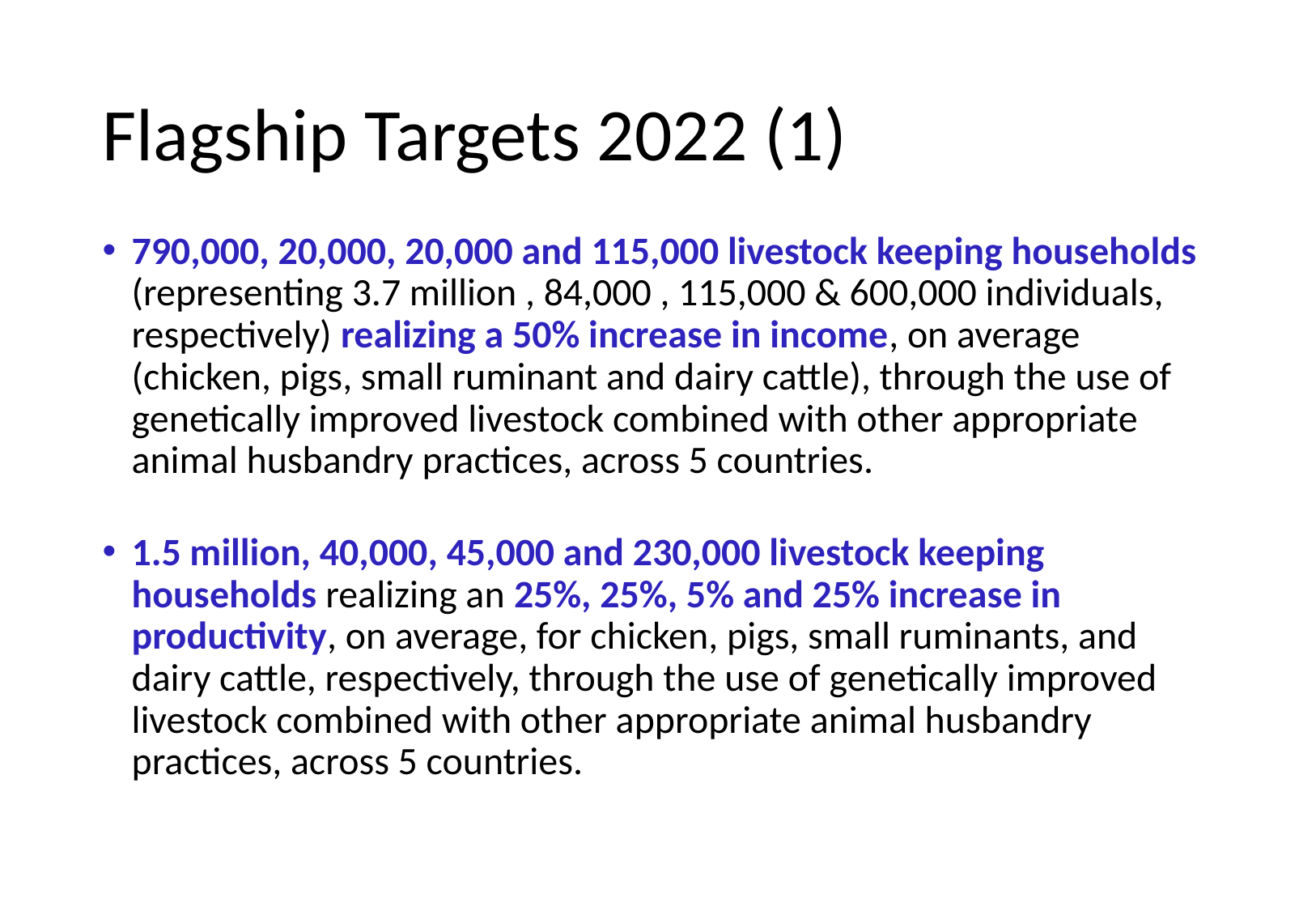

# Flagship Targets 2022 (1)
790,000, 20,000, 20,000 and 115,000 livestock keeping households (representing 3.7 million , 84,000 , 115,000 & 600,000 individuals, respectively) realizing a 50% increase in income, on average (chicken, pigs, small ruminant and dairy cattle), through the use of genetically improved livestock combined with other appropriate animal husbandry practices, across 5 countries.

1.5 million, 40,000, 45,000 and 230,000 livestock keeping households realizing an 25%, 25%, 5% and 25% increase in productivity, on average, for chicken, pigs, small ruminants, and dairy cattle, respectively, through the use of genetically improved livestock combined with other appropriate animal husbandry practices, across 5 countries.